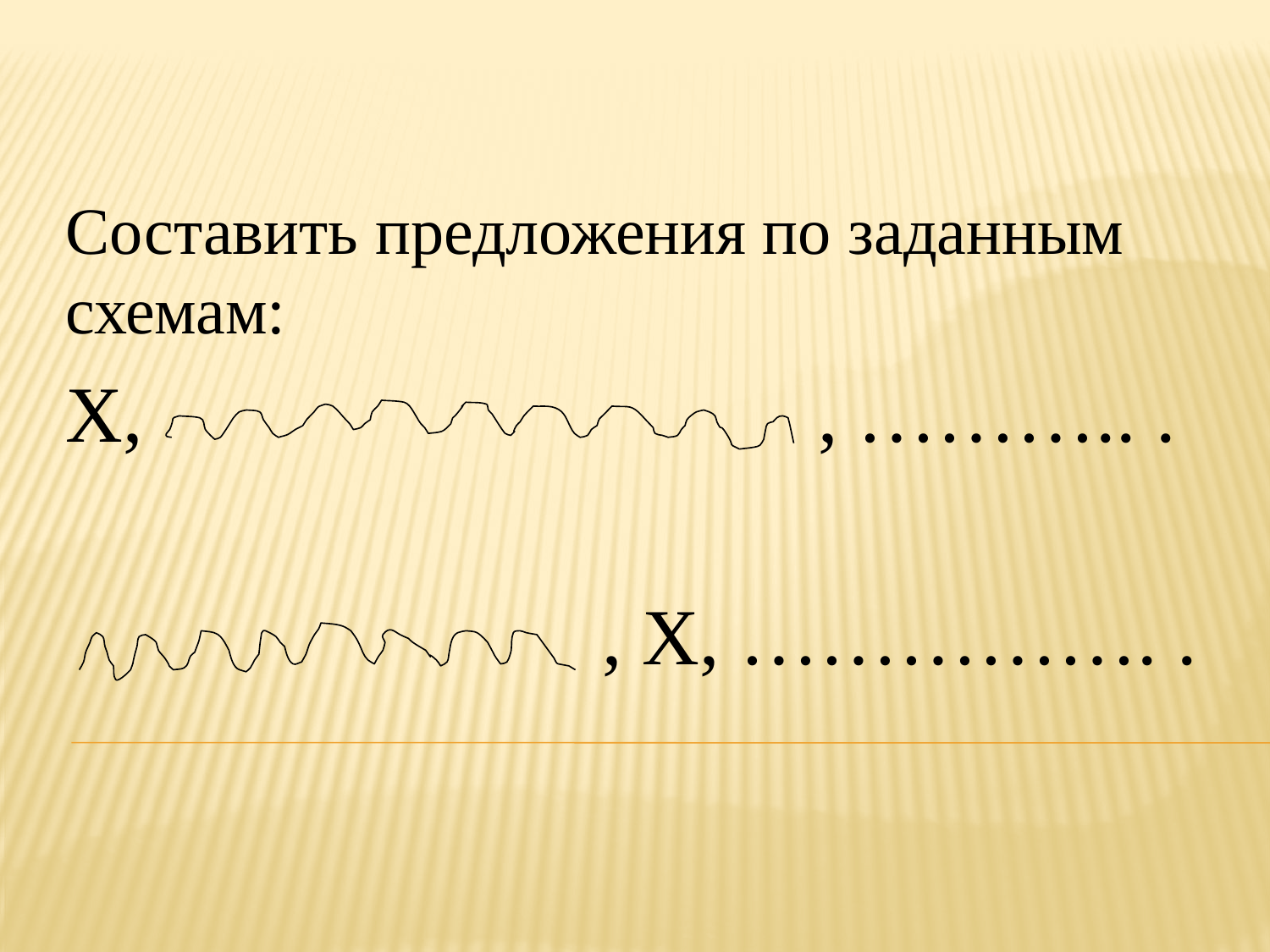

Составить предложения по заданным схемам:
X,                                  , ……….. .

                           , X, ……………. .